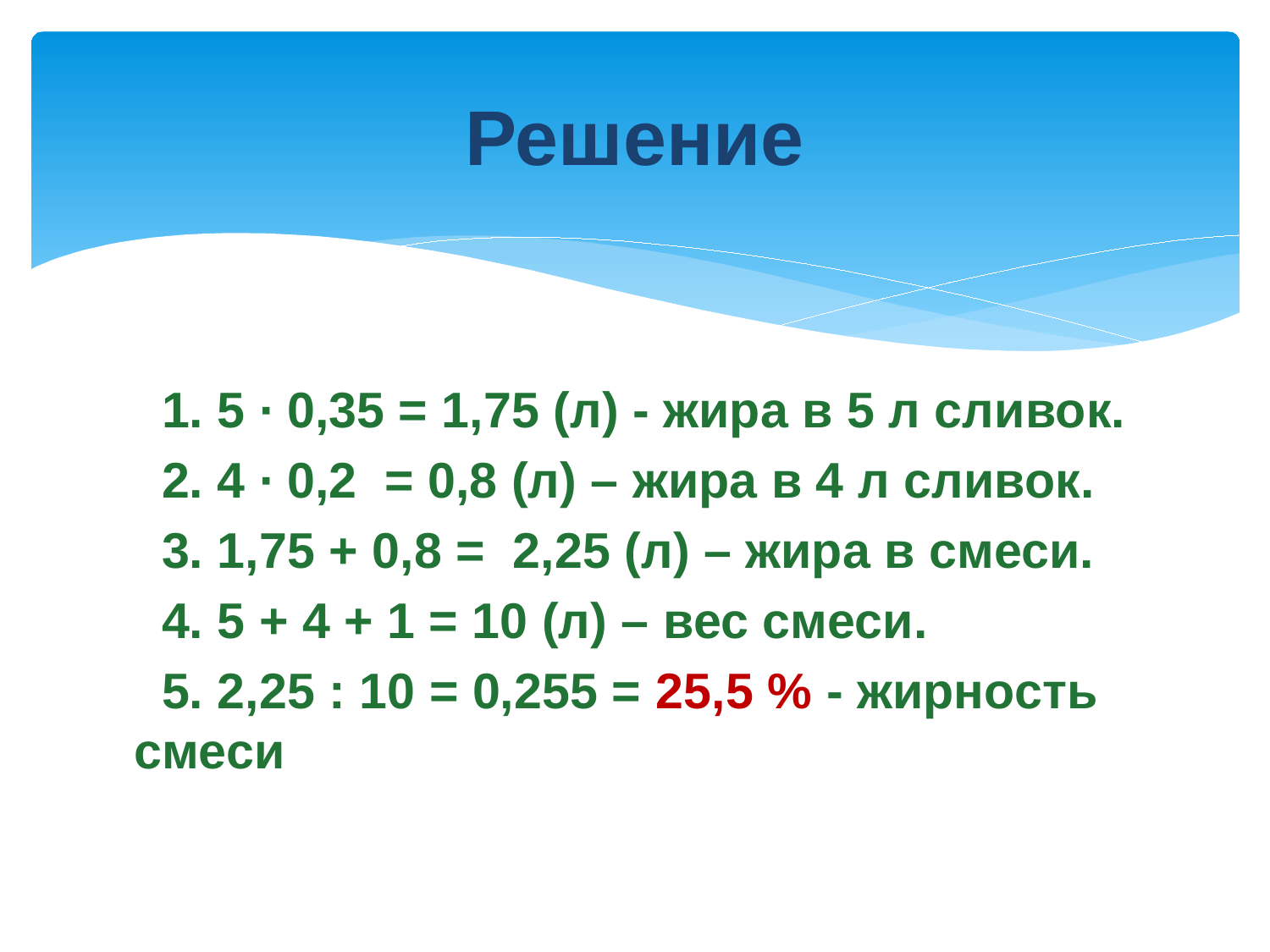

# Решение
  1. 5 ∙ 0,35 = 1,75 (л) - жира в 5 л сливок.
  2. 4 ∙ 0,2  = 0,8 (л) – жира в 4 л сливок.
  3. 1,75 + 0,8 =  2,25 (л) – жира в смеси.
  4. 5 + 4 + 1 = 10 (л) – вес смеси.
  5. 2,25 : 10 = 0,255 = 25,5 % - жирность смеси